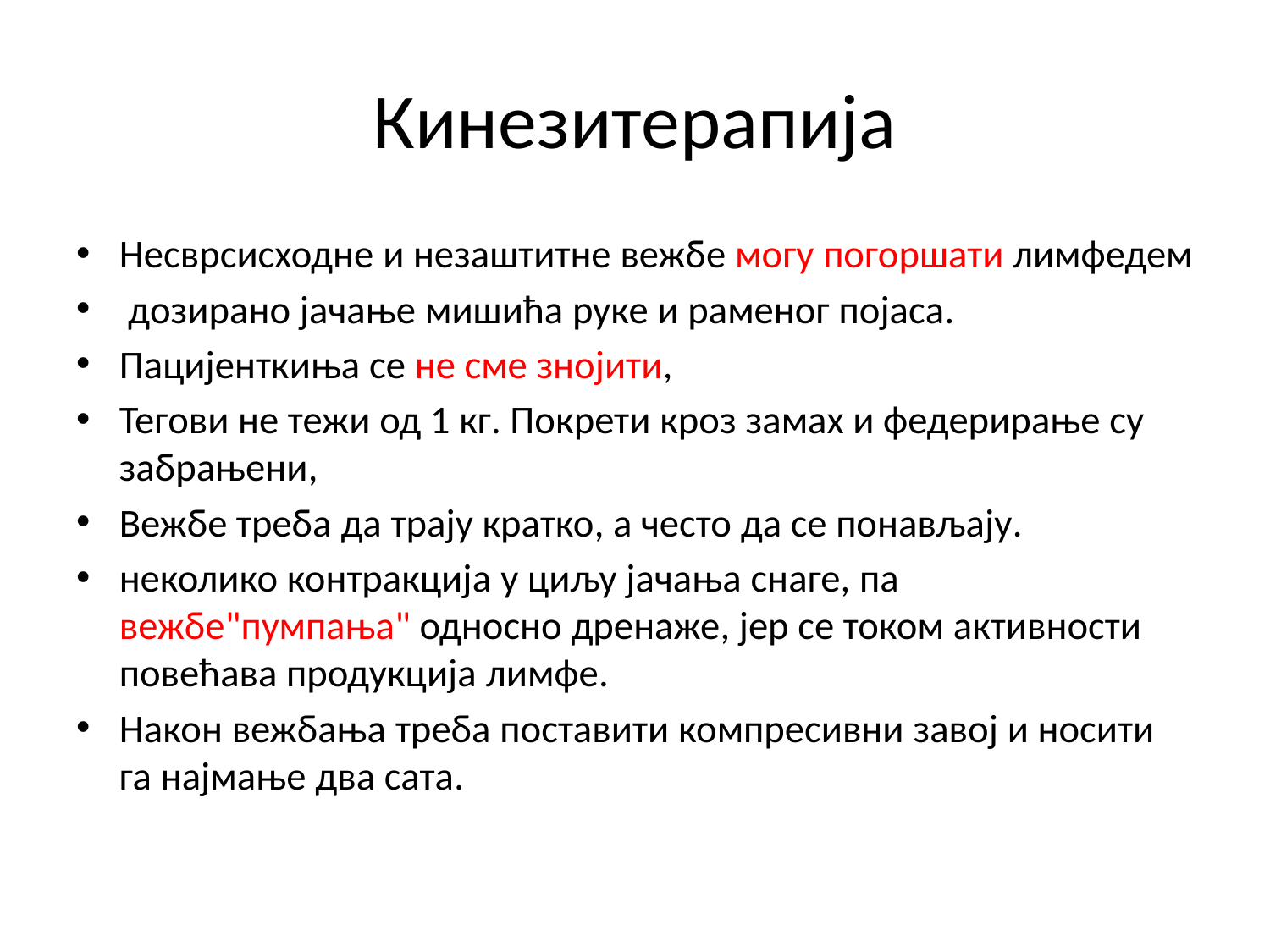

# Кинезитерапија
Несврсисходне и незаштитне вежбе могу погоршати лимфедем
 дозирано јачање мишића руке и раменог појаса.
Пацијенткиња се не сме знојити,
Тегови не тежи од 1 кг. Покрети кроз замах и федерирање су забрањени,
Вежбе треба да трају кратко, а често да се понављају.
неколико контракција у циљу јачања снаге, па вежбе"пумпања" односно дренаже, јер се током активности повећава продукција лимфе.
Након вежбања треба поставити компресивни завој и носити га најмање два сата.